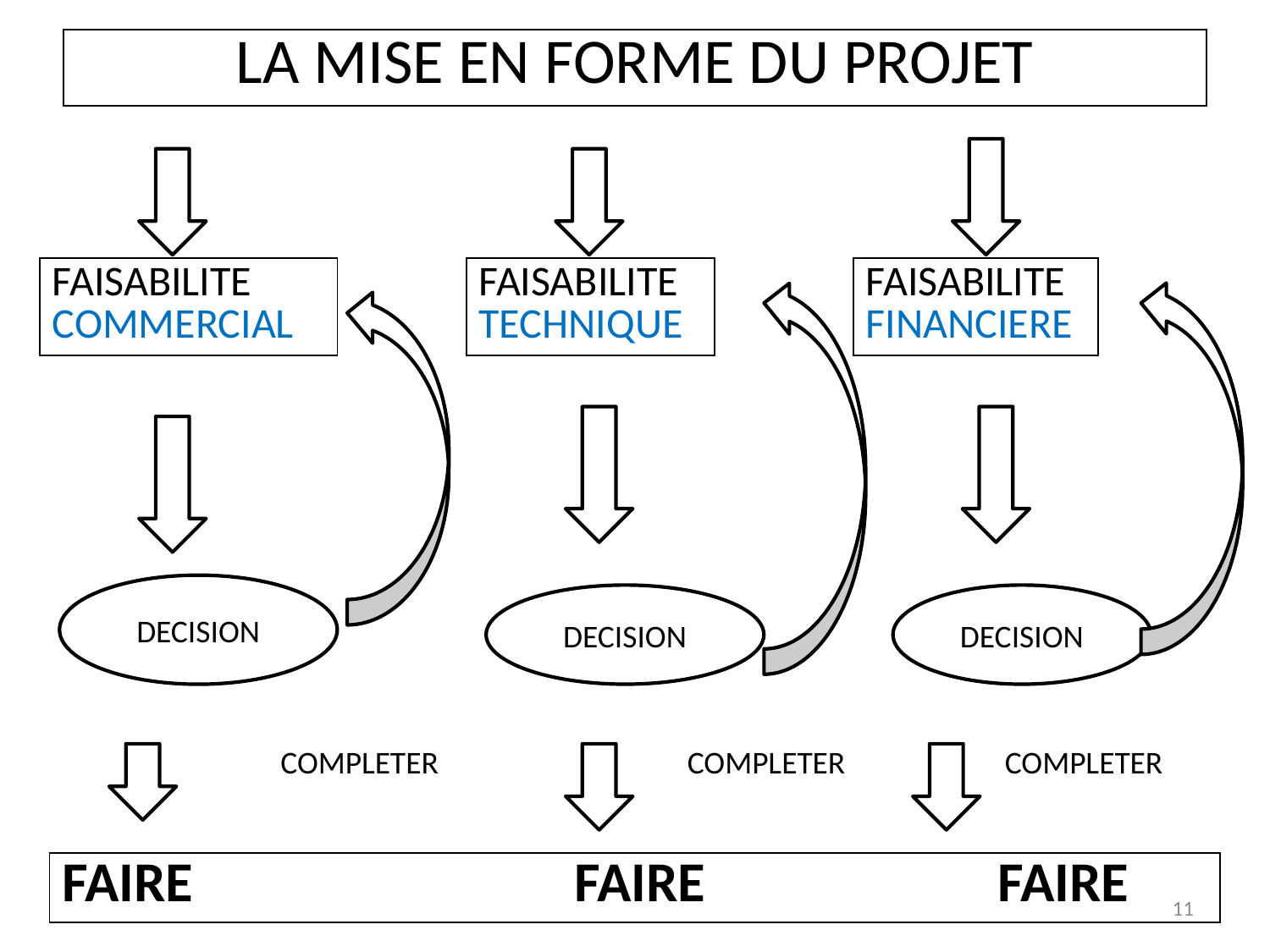

| LA MISE EN FORME DU PROJET |
| --- |

| FAISABILITE COMMERCIAL |
| --- |
| FAISABILITE TECHNIQUE |
| --- |
| FAISABILITE FINANCIERE |
| --- |

DECISION
DECISION
DECISION

| COMPLETER |
| --- |

| COMPLETER |
| --- |

| COMPLETER |
| --- |
| FAIRE FAIRE FAIRE |
| --- |
11